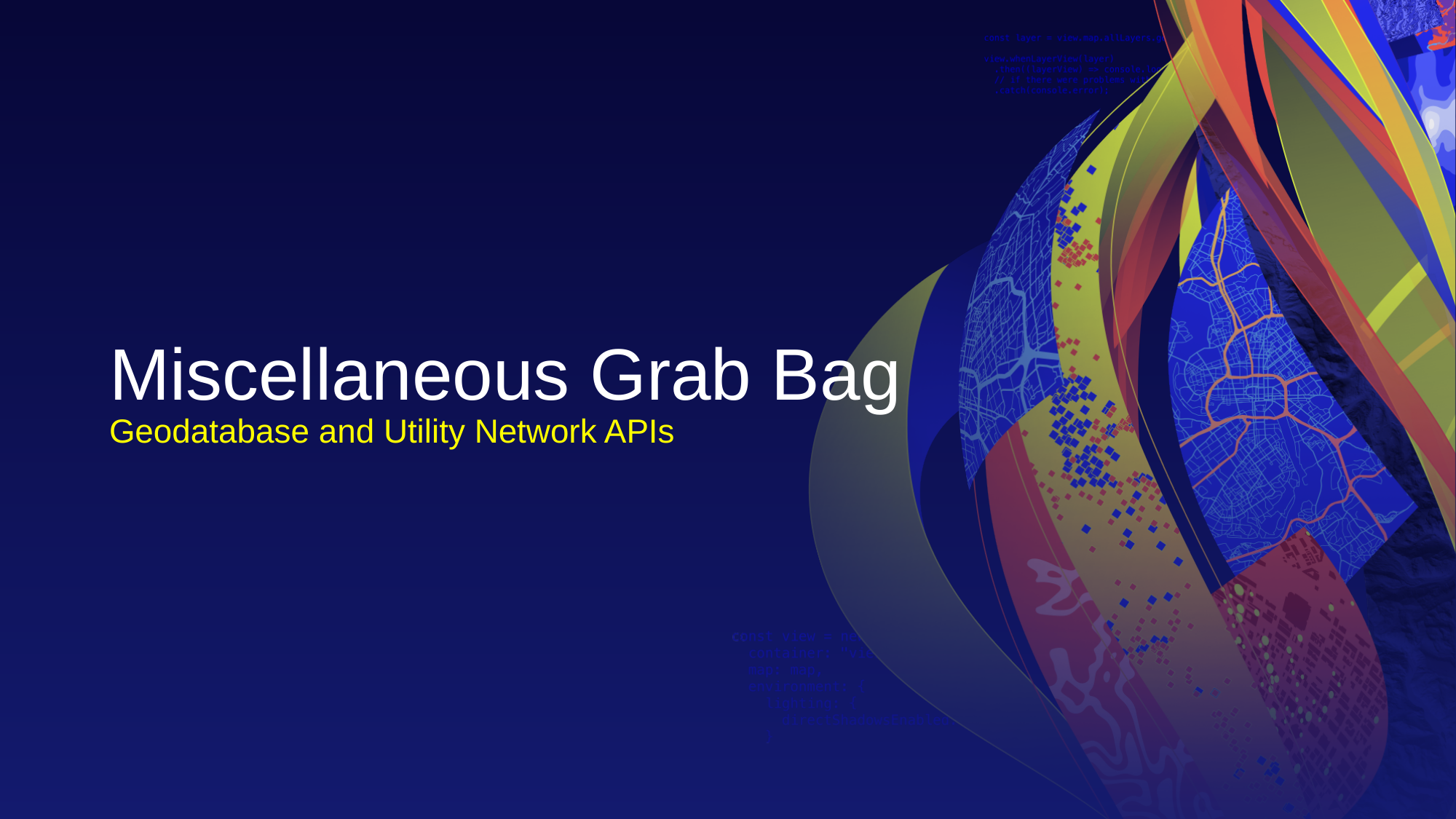

# Miscellaneous Grab Bag
Geodatabase and Utility Network APIs